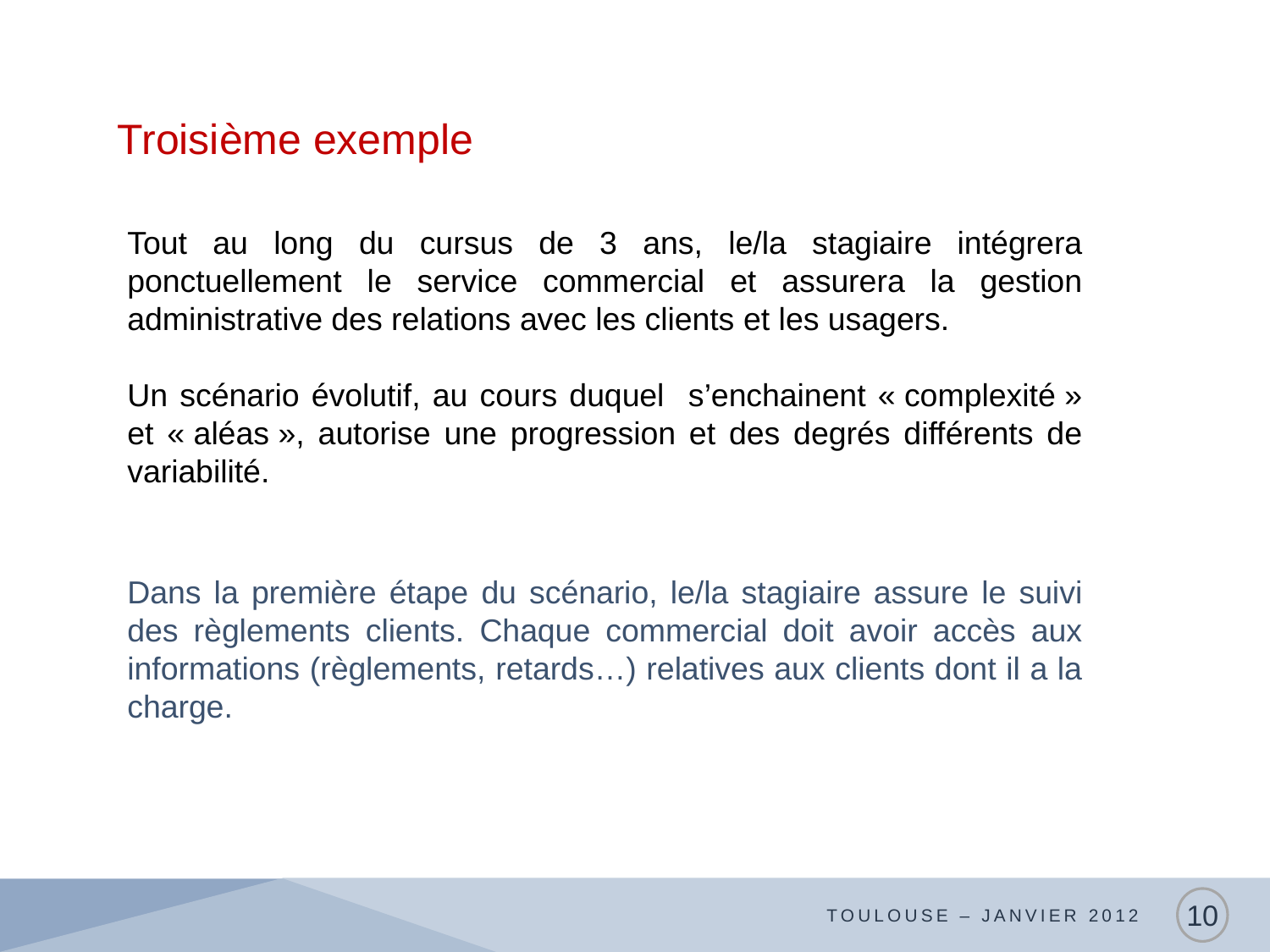

Troisième exemple
Tout au long du cursus de 3 ans, le/la stagiaire intégrera ponctuellement le service commercial et assurera la gestion administrative des relations avec les clients et les usagers.

Un scénario évolutif, au cours duquel  s’enchainent « complexité » et « aléas », autorise une progression et des degrés différents de variabilité.
Dans la première étape du scénario, le/la stagiaire assure le suivi des règlements clients. Chaque commercial doit avoir accès aux informations (règlements, retards…) relatives aux clients dont il a la charge.
10
TOULOUSE – JANVIER 2012